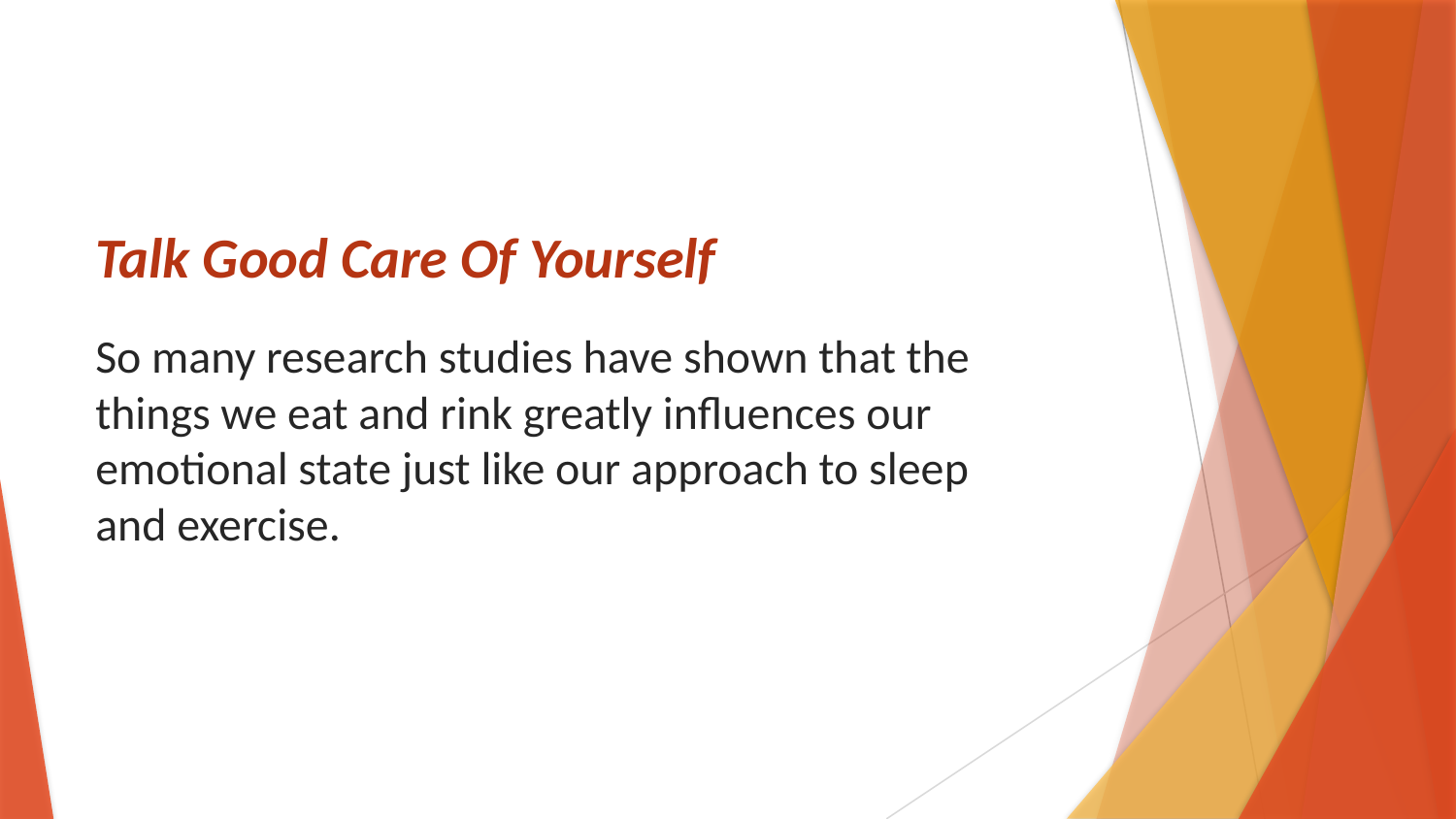

# Talk Good Care Of Yourself
So many research studies have shown that the things we eat and rink greatly influences our emotional state just like our approach to sleep and exercise.